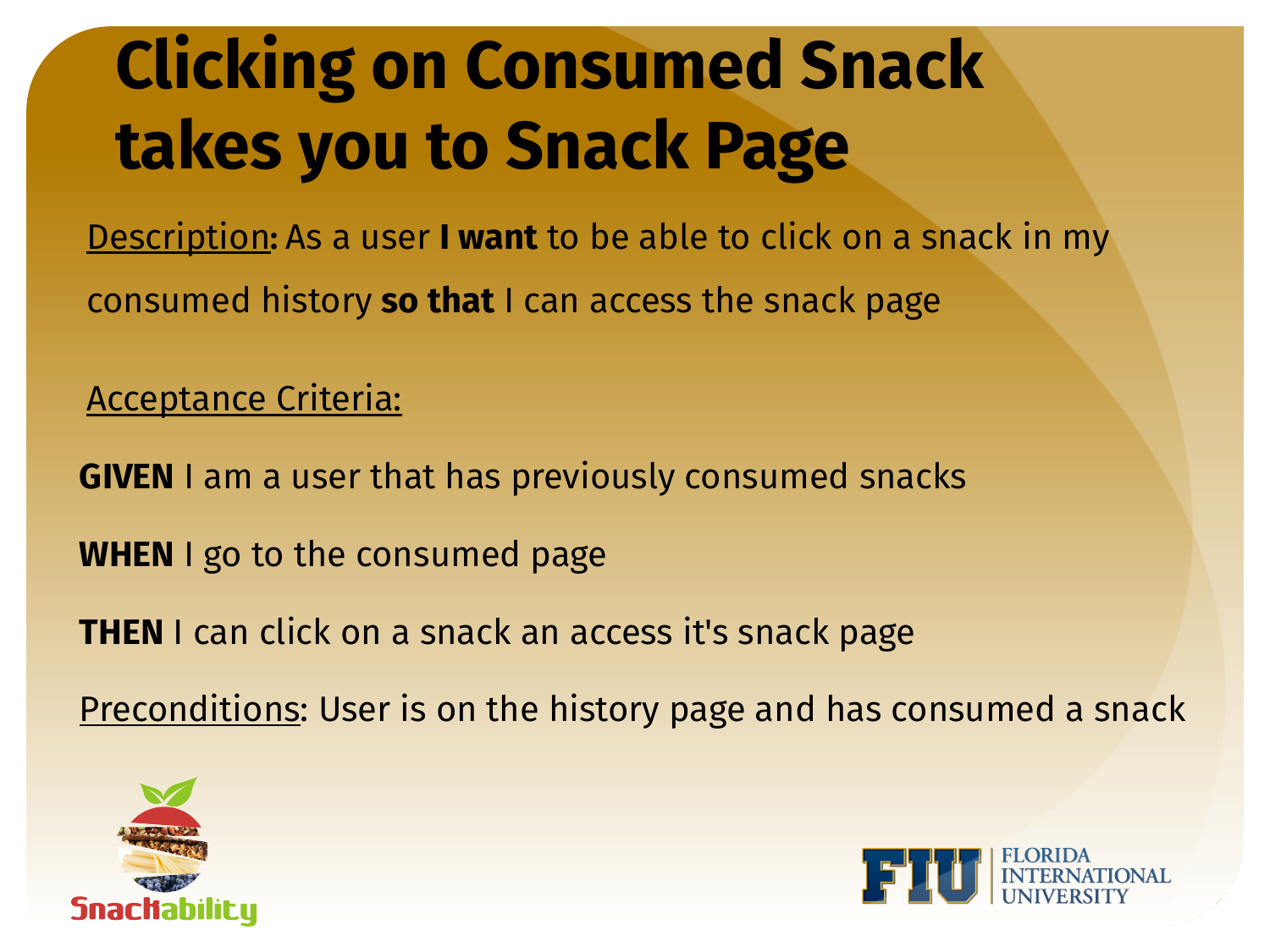

# Clicking on Consumed Snack takes you to Snack Page
Description: As a user I want to be able to click on a snack in my consumed history so that I can access the snack page
Acceptance Criteria:
GIVEN I am a user that has previously consumed snacks
WHEN I go to the consumed page
THEN I can click on a snack an access it's snack page
Preconditions: User is on the history page and has consumed a snack